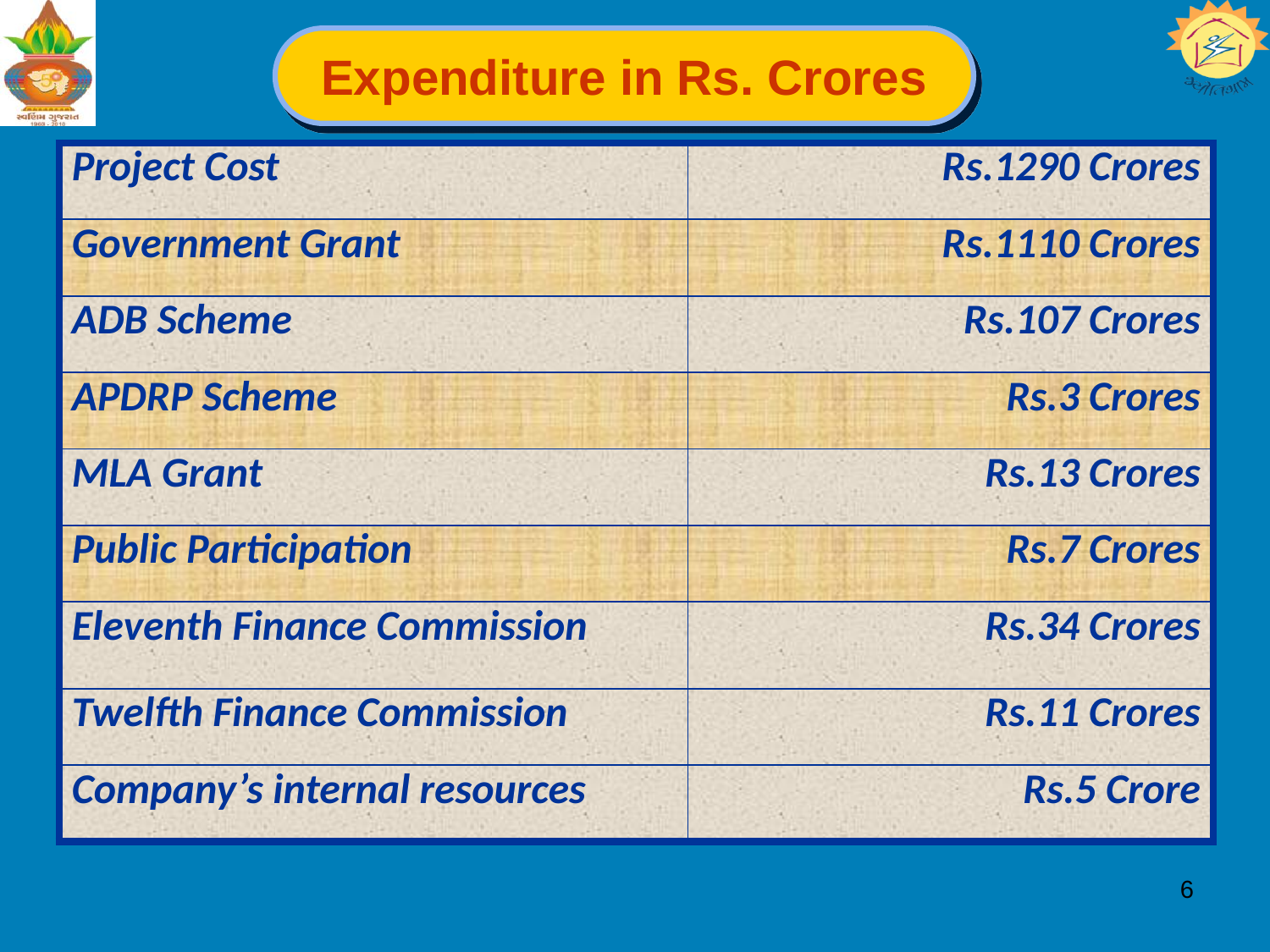

Expenditure in Rs. Crores
| Project Cost | Rs.1290 Crores |
| --- | --- |
| Government Grant | Rs.1110 Crores |
| ADB Scheme | Rs.107 Crores |
| APDRP Scheme | Rs.3 Crores |
| MLA Grant | Rs.13 Crores |
| Public Participation | Rs.7 Crores |
| Eleventh Finance Commission | Rs.34 Crores |
| Twelfth Finance Commission | Rs.11 Crores |
| Company’s internal resources | Rs.5 Crore |
6